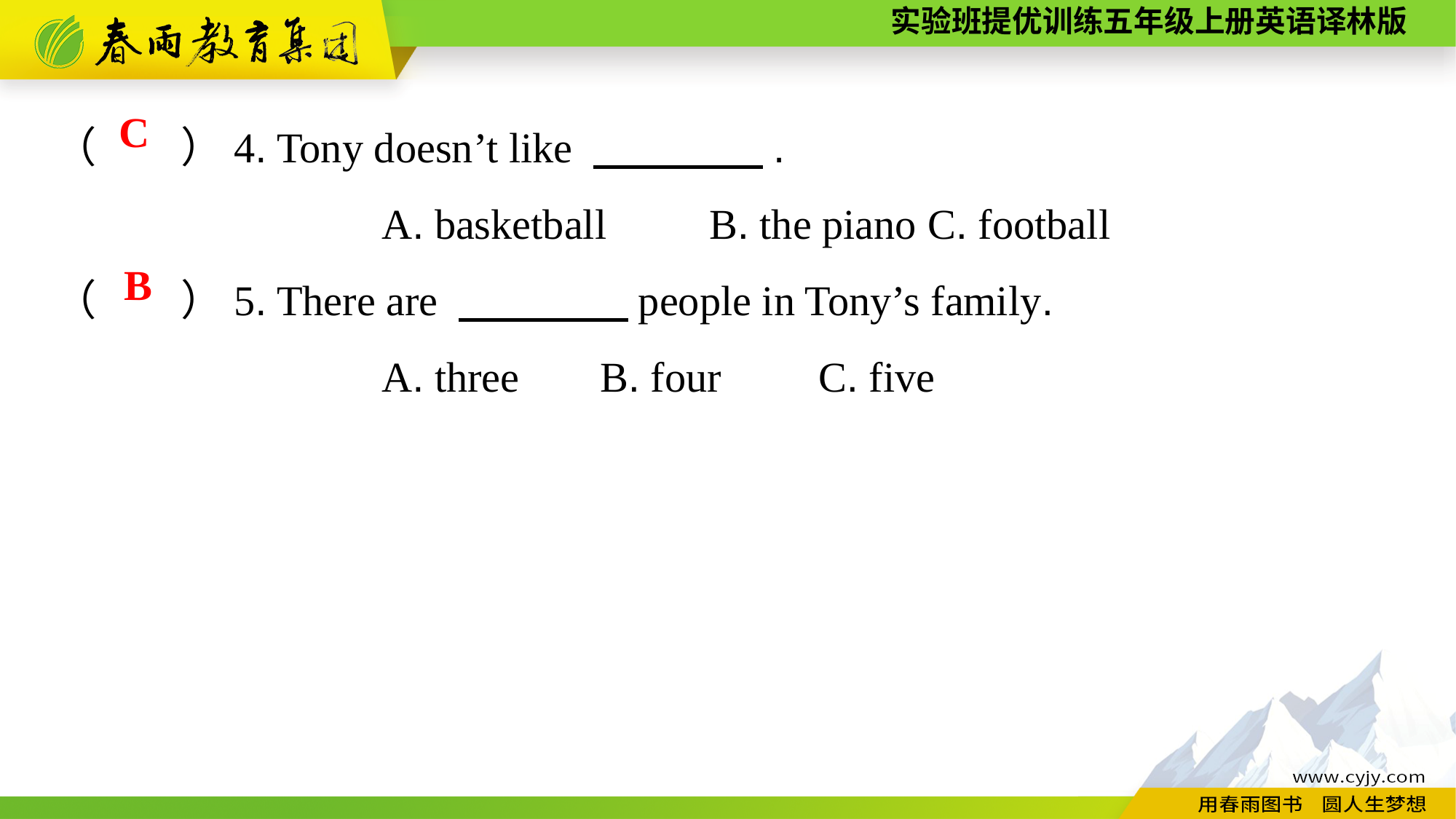

（　　）4. Tony doesn’t like 　　　　.
			A. basketball	B. the piano	C. football
（　　）5. There are 　　　　people in Tony’s family.
			A. three	B. four	C. five
C
B